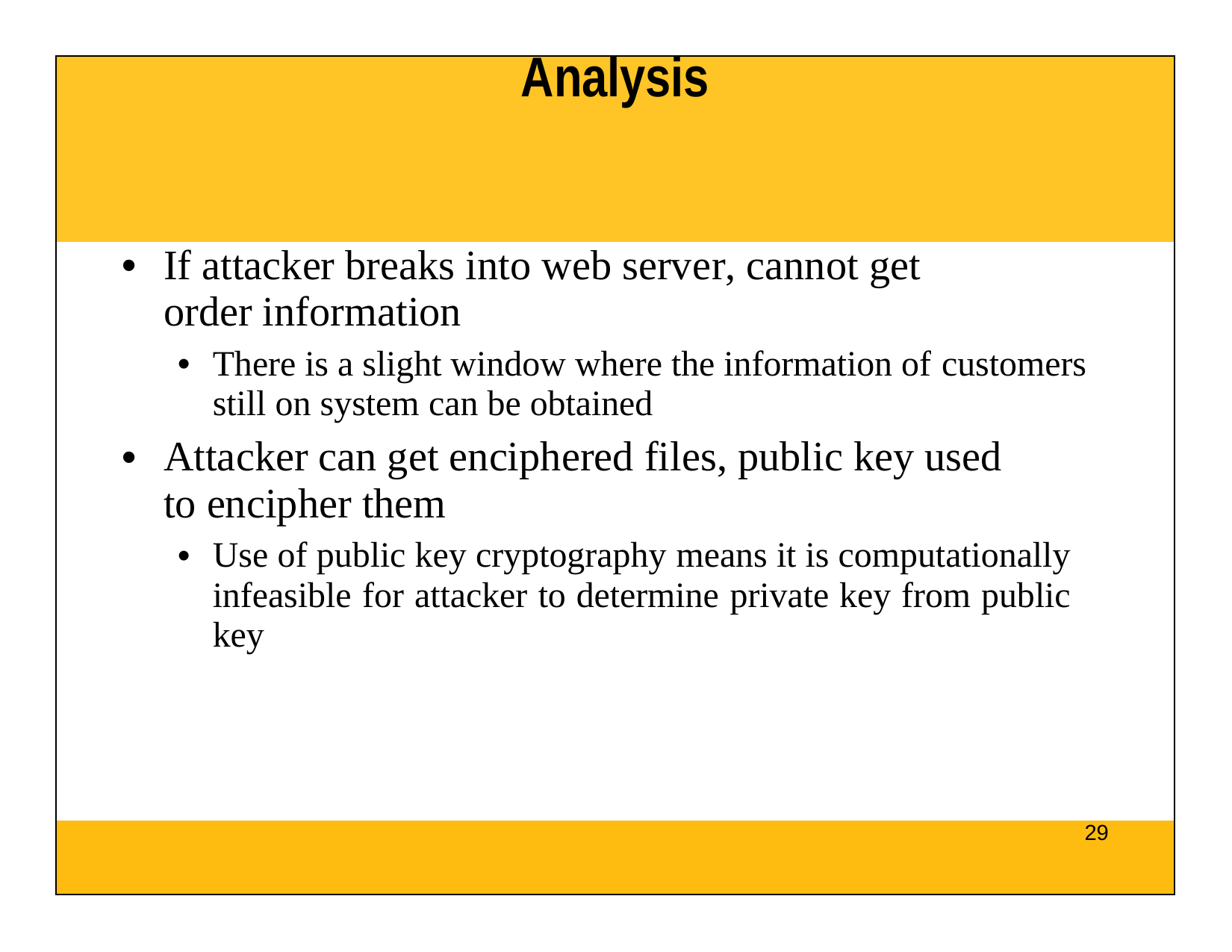

| Analysis |
| --- |
| If attacker breaks into web server, cannot get order information There is a slight window where the information of customers still on system can be obtained Attacker can get enciphered files, public key used to encipher them Use of public key cryptography means it is computationally infeasible for attacker to determine private key from public key |
| 29 |